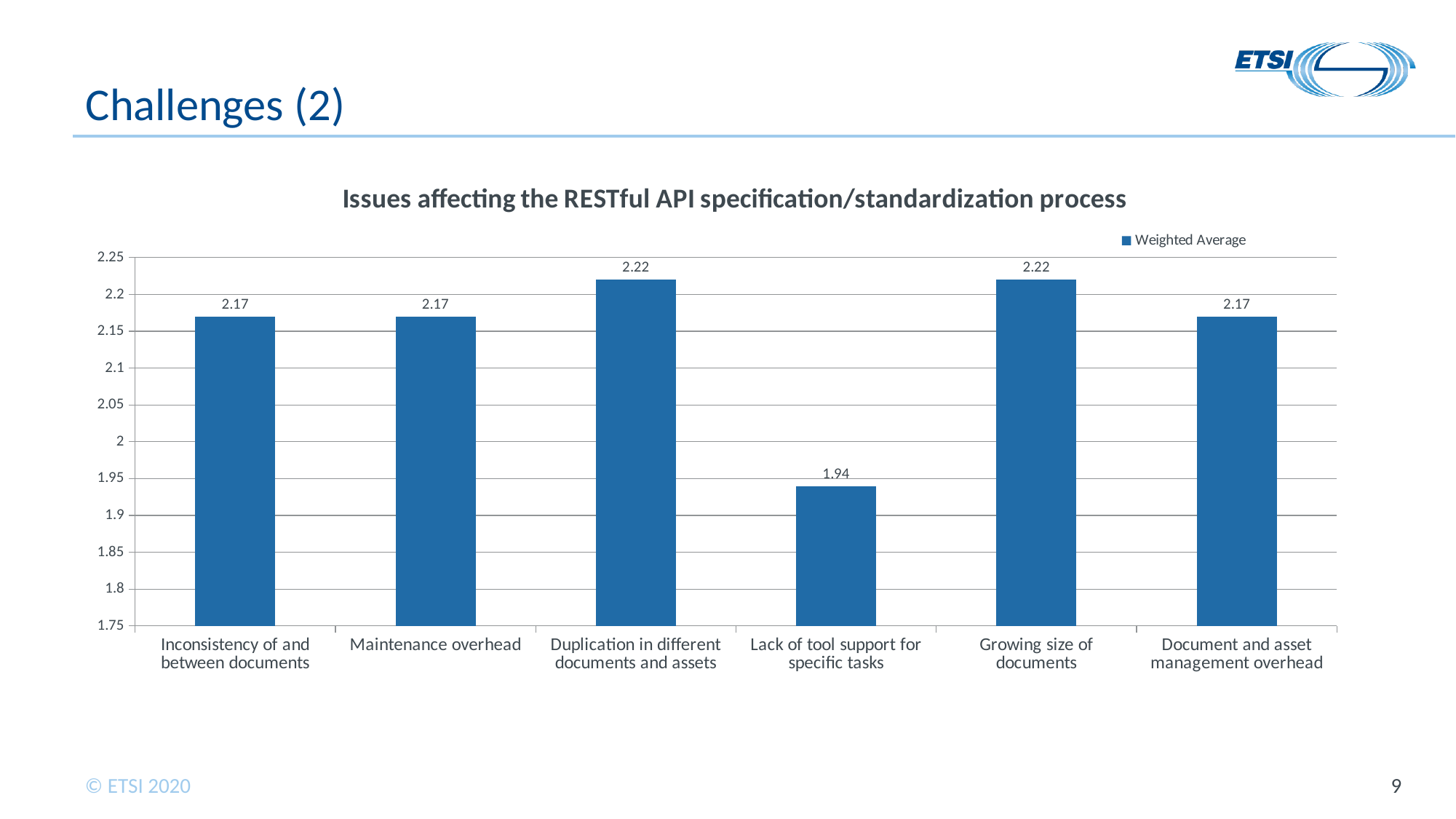

# Challenges (2)

### Chart: Issues affecting the RESTful API specification/standardization process

| Category | Weighted Average |
|---|---|
| Inconsistency of and between documents | 2.17 |
| Maintenance overhead | 2.17 |
| Duplication in different documents and assets | 2.22 |
| Lack of tool support for specific tasks | 1.94 |
| Growing size of documents | 2.22 |
| Document and asset management overhead | 2.17 |